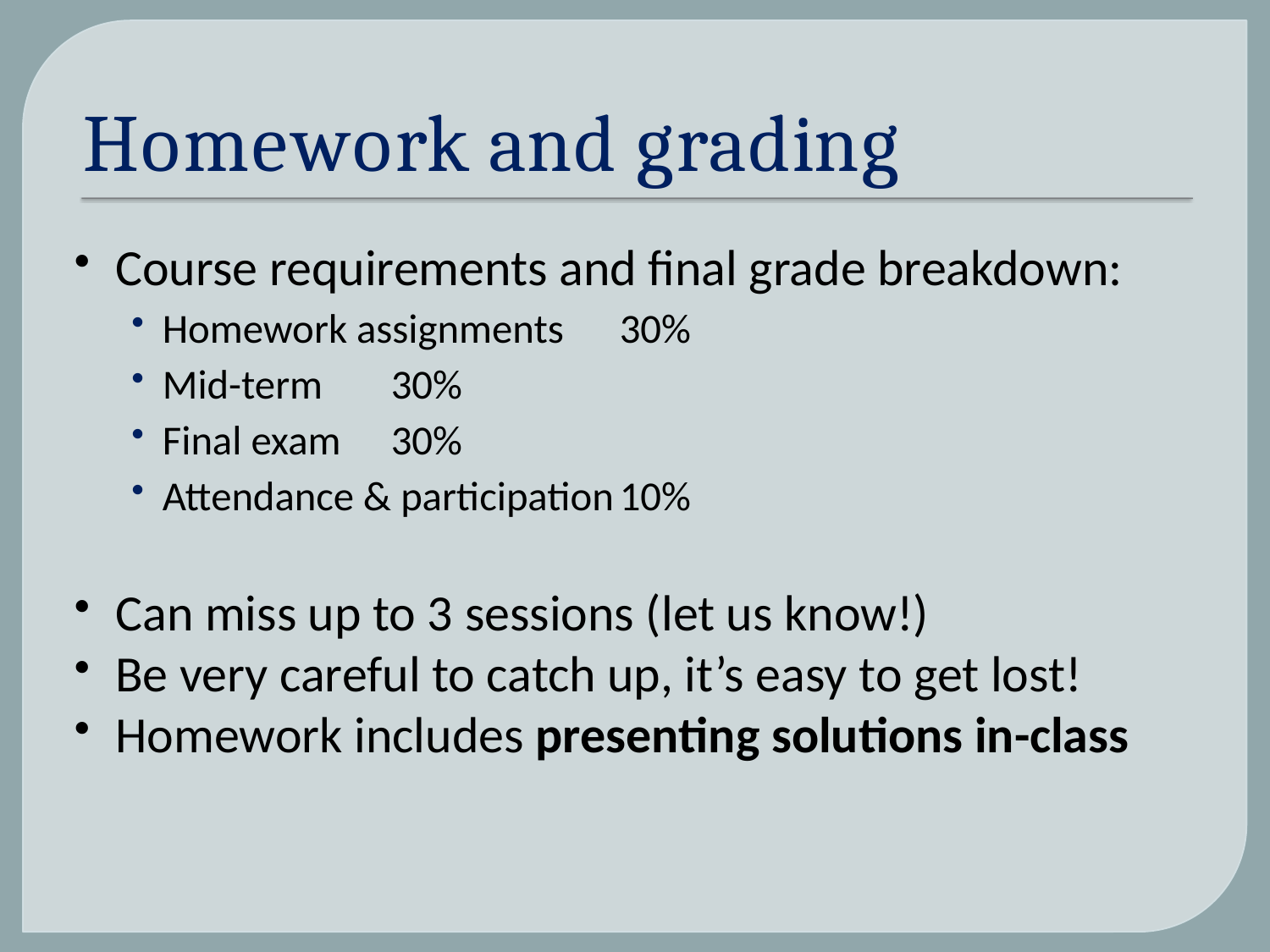

# Homework and grading
Course requirements and final grade breakdown:
Homework assignments			30%
Mid-term					30%
Final exam				30%
Attendance & participation		10%

Can miss up to 3 sessions (let us know!)
Be very careful to catch up, it’s easy to get lost!
Homework includes presenting solutions in-class